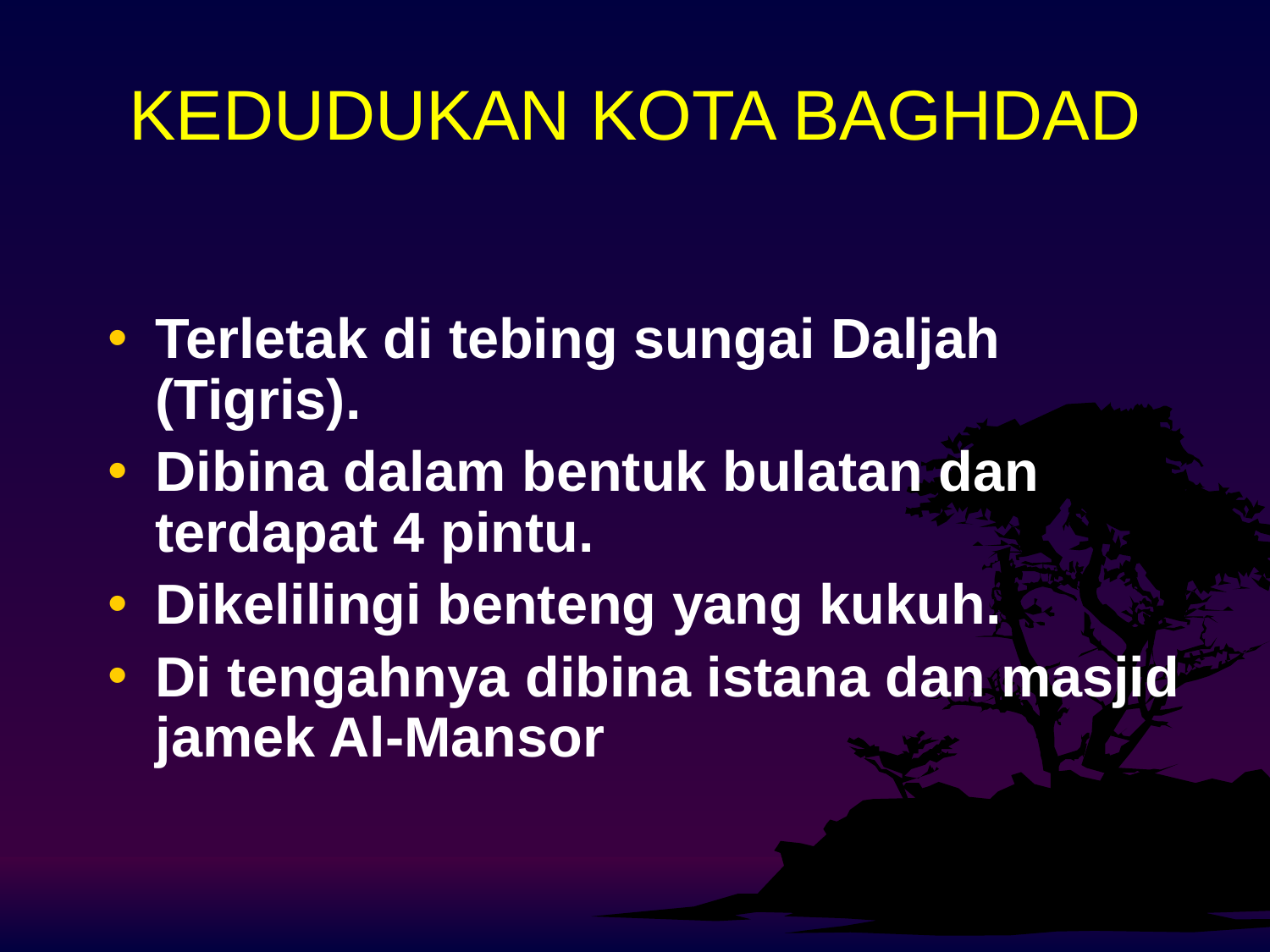

# KEDUDUKAN KOTA BAGHDAD

Terletak di tebing sungai Daljah (Tigris).
Dibina dalam bentuk bulatan dan terdapat 4 pintu.
Dikelilingi benteng yang kukuh.
Di tengahnya dibina istana dan masjid jamek Al-Mansor